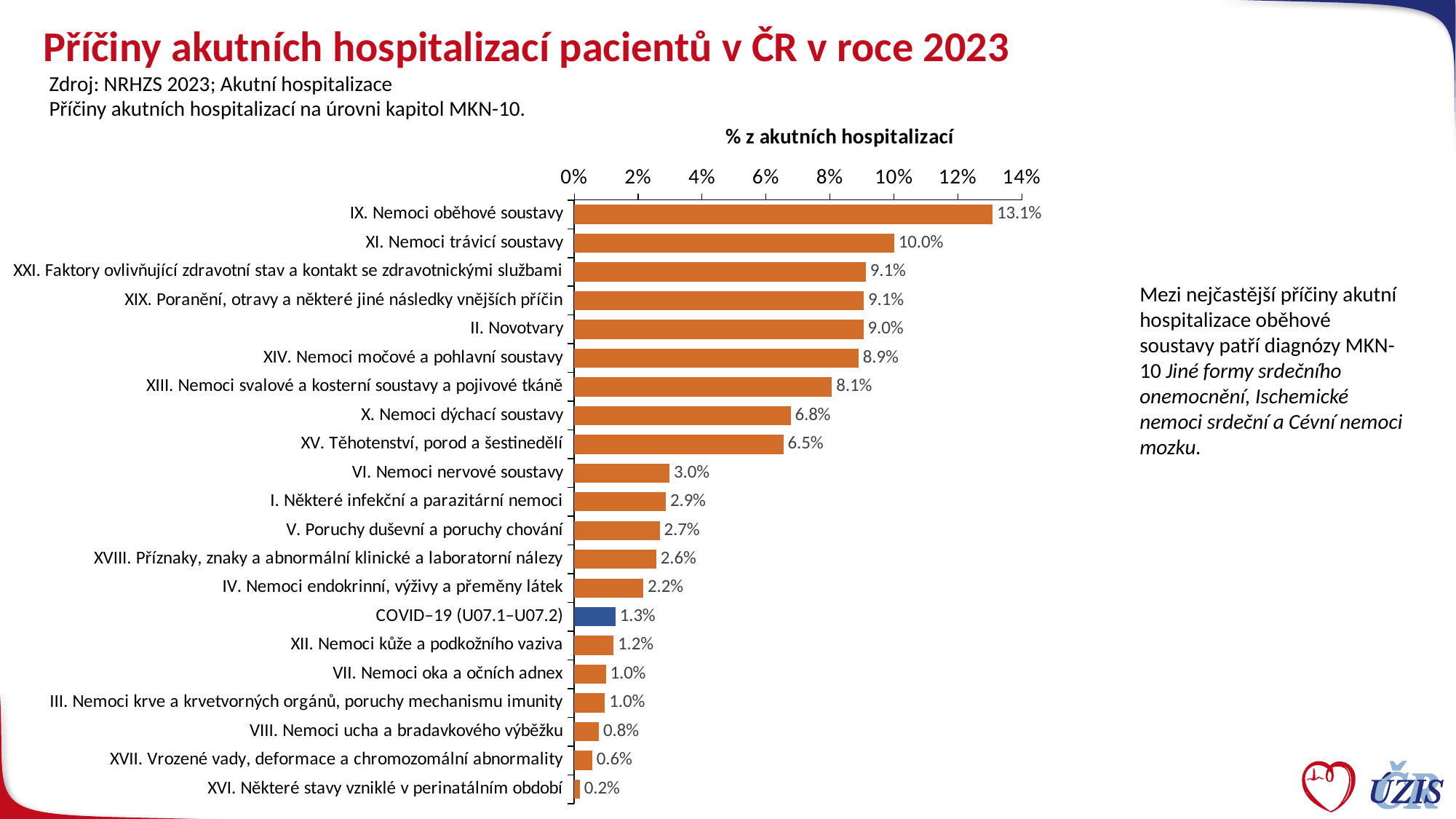

# Příčiny akutních hospitalizací pacientů v ČR v roce 2023
Zdroj: NRHZS 2023; Akutní hospitalizace
Příčiny akutních hospitalizací na úrovni kapitol MKN-10.

### Chart

| Category | ČR |
|---|---|
| IX. Nemoci oběhové soustavy | 0.13087006269466053 |
| XI. Nemoci trávicí soustavy | 0.10007293828361125 |
| XXI. Faktory ovlivňující zdravotní stav a kontakt se zdravotnickými službami | 0.09119878044424369 |
| XIX. Poranění, otravy a některé jiné následky vnějších příčin | 0.09060997376295865 |
| II. Novotvary | 0.09048380090268328 |
| XIV. Nemoci močové a pohlavní soustavy | 0.088927092827505 |
| XIII. Nemoci svalové a kosterní soustavy a pojivové tkáně | 0.08064174166942249 |
| X. Nemoci dýchací soustavy | 0.06771449674312703 |
| XV. Těhotenství, porod a šestinedělí | 0.06547046345192814 |
| VI. Nemoci nervové soustavy | 0.02981424359082199 |
| I. Některé infekční a parazitární nemoci | 0.028653914181714268 |
| V. Poruchy duševní a poruchy chování | 0.02675267930085256 |
| XVIII. Příznaky, znaky a abnormální klinické a laboratorní nálezy | 0.025671856077671782 |
| IV. Nemoci endokrinní, výživy a přeměny látek | 0.021638933603116643 |
| COVID–19 (U07.1–U07.2) | 0.012939343693719126 |
| XII. Nemoci kůže a podkožního vaziva | 0.012325187214022587 |
| VII. Nemoci oka a očních adnex | 0.009895639488994155 |
| III. Nemoci krve a krvetvorných orgánů, poruchy mechanismu imunity | 0.009594898698748758 |
| VIII. Nemoci ucha a bradavkového výběžku | 0.007765104158864882 |
| XVII. Vrozené vady, deformace a chromozomální abnormality | 0.005695638797636016 |
| XVI. Některé stavy vzniklé v perinatálním období | 0.001764115516726834 |
Mezi nejčastější příčiny akutní hospitalizace oběhové soustavy patří diagnózy MKN-10 Jiné formy srdečního onemocnění, Ischemické nemoci srdeční a Cévní nemoci mozku.